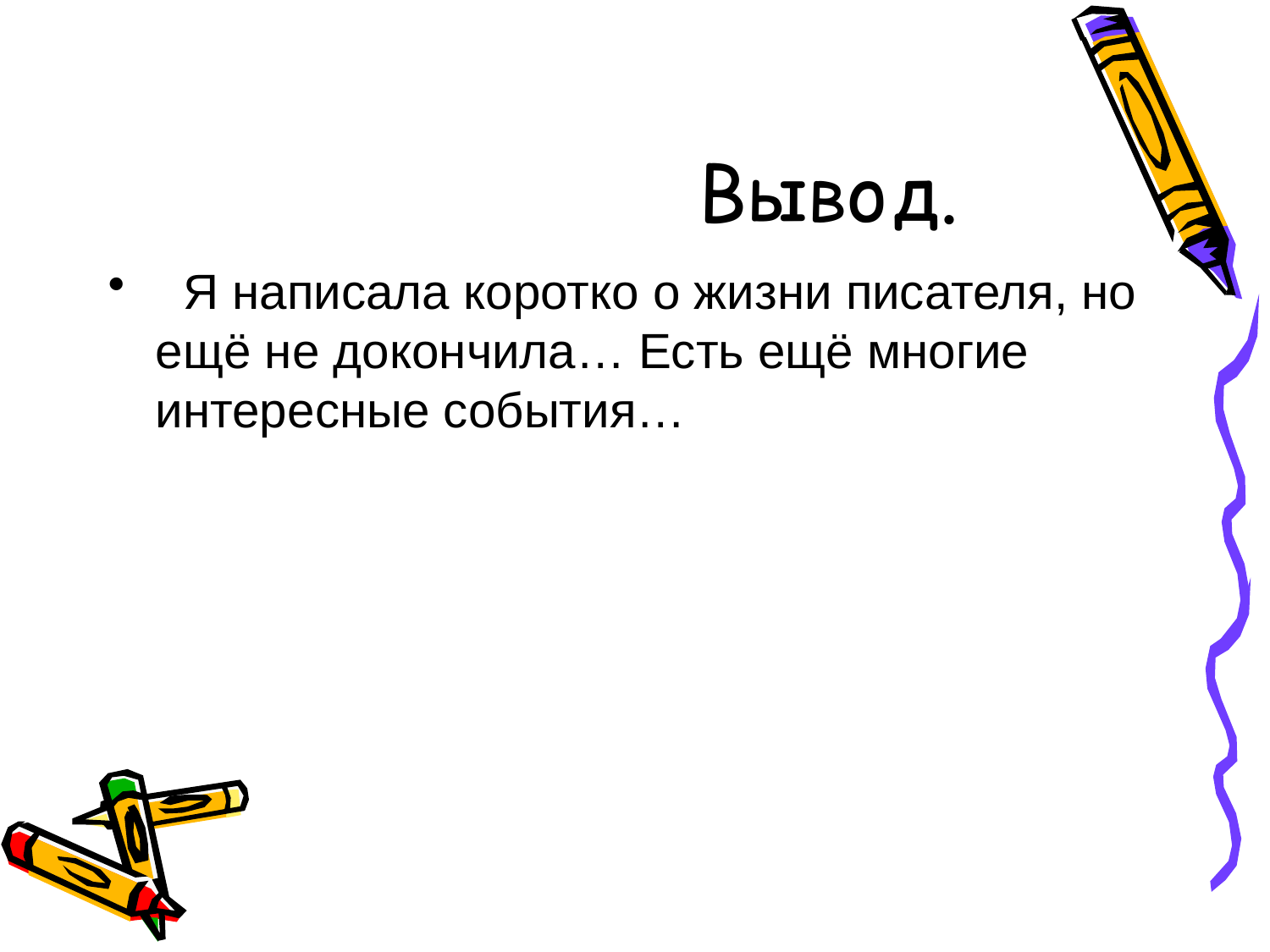

# Вывод.
  Я написала коротко о жизни писателя, но ещё не докончила… Есть ещё многие интересные события…